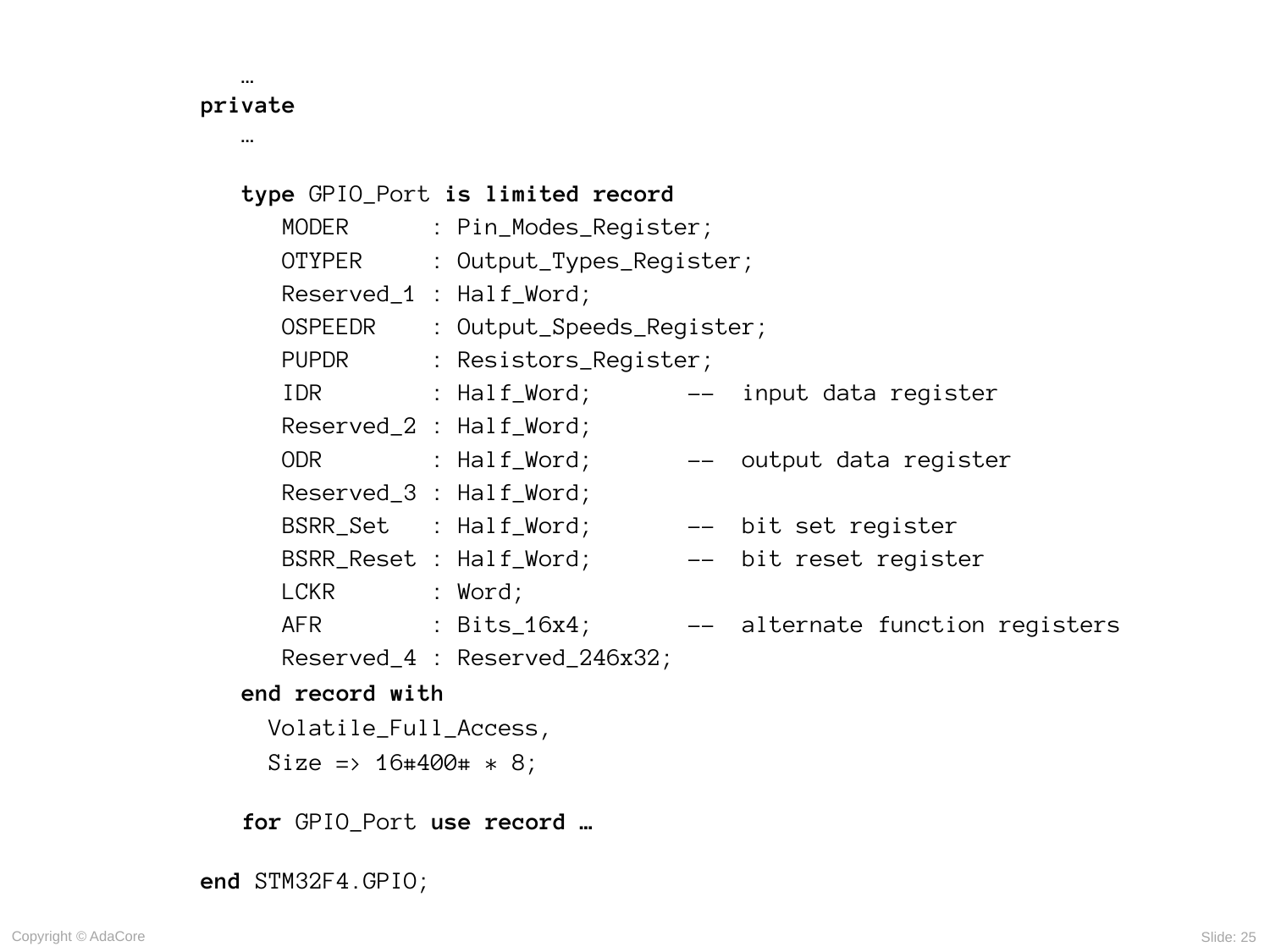

…
private
   …

   type GPIO_Port is limited record
      MODER      : Pin_Modes_Register;
      OTYPER     : Output_Types_Register;
      Reserved_1 : Half_Word;
      OSPEEDR    : Output_Speeds_Register;
      PUPDR      : Resistors_Register;
      IDR        : Half_Word;       --  input data register
      Reserved_2 : Half_Word;
      ODR        : Half_Word;       --  output data register
      Reserved_3 : Half_Word;
      BSRR_Set   : Half_Word;       --  bit set register
      BSRR_Reset : Half_Word;       --  bit reset register
      LCKR       : Word;
      AFR        : Bits_16x4;       --  alternate function registers
      Reserved_4 : Reserved_246x32;
   end record with
     Volatile_Full_Access,
     Size => 16#400# * 8;

   for GPIO_Port use record …

end STM32F4.GPIO;